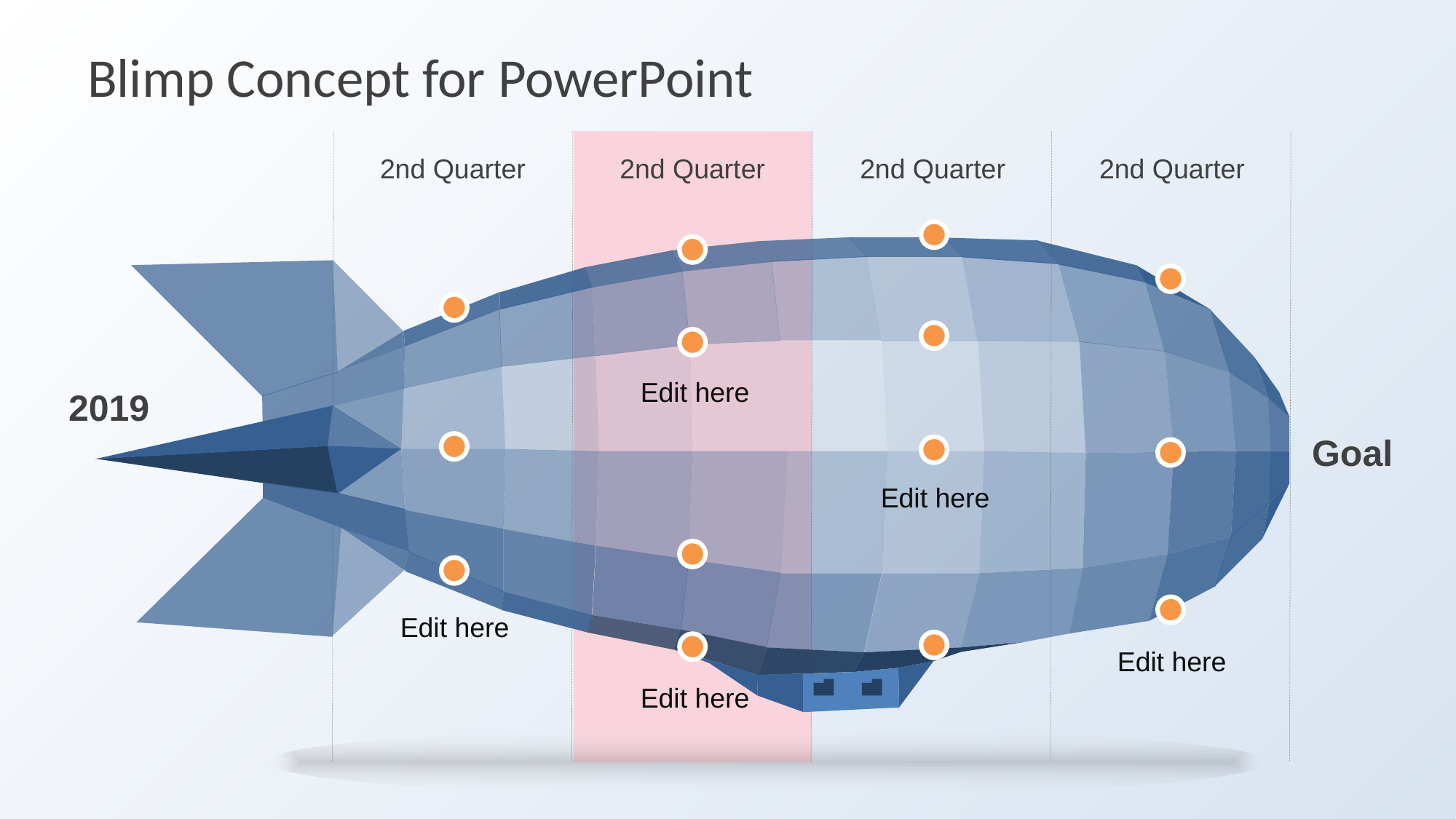

# Blimp Concept for PowerPoint

2nd Quarter
2nd Quarter
2nd Quarter
2nd Quarter

Edit here
2019
Goal

Edit here

Edit here

Edit here
Edit here